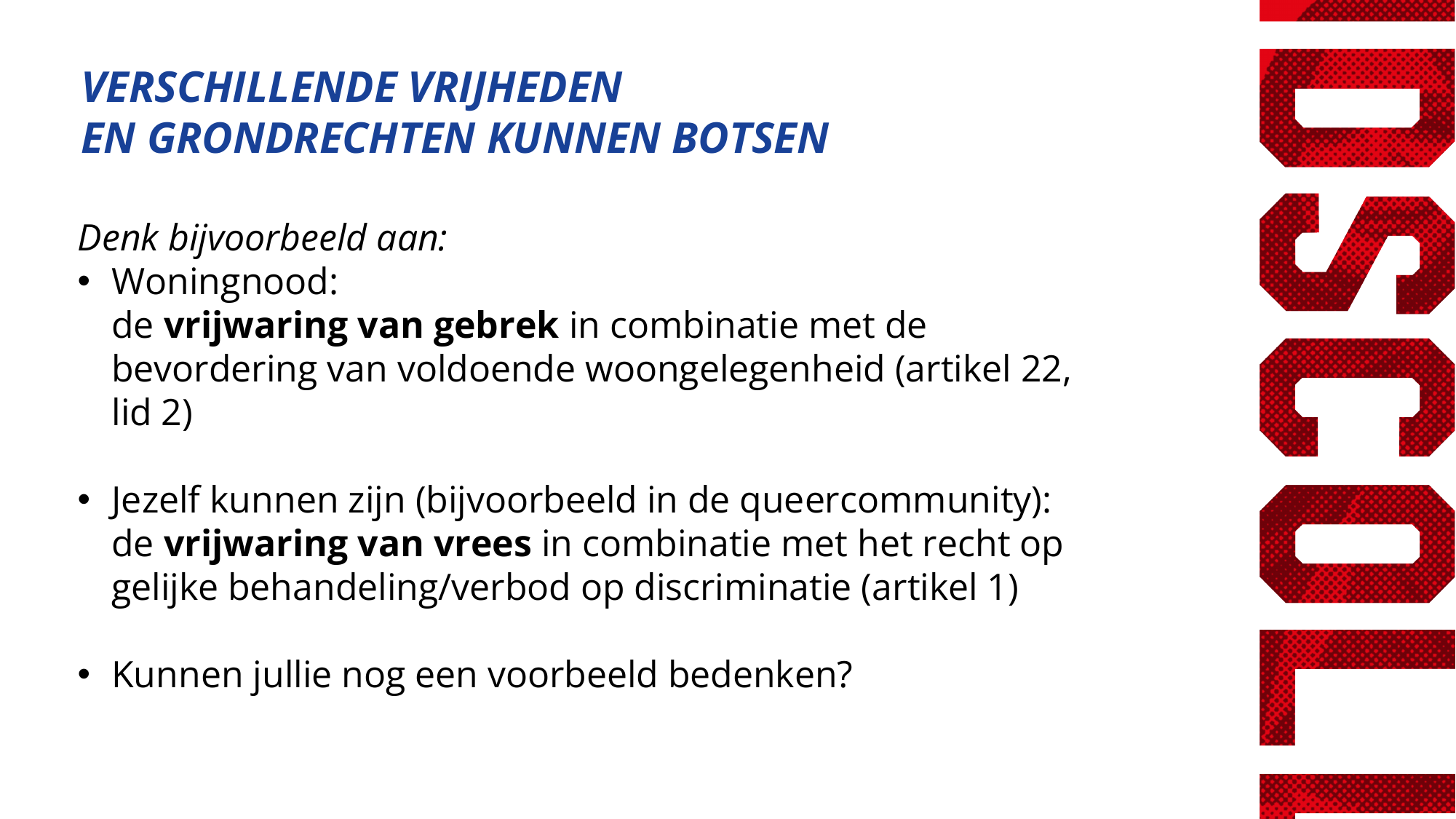

VERSCHILLENDE VRIJHEDEN
EN GRONDRECHTEN KUNNEN BOTSEN
Denk bijvoorbeeld aan:
Woningnood:
de vrijwaring van gebrek in combinatie met de bevordering van voldoende woongelegenheid (artikel 22, lid 2)

Jezelf kunnen zijn (bijvoorbeeld in de queercommunity):
de vrijwaring van vrees in combinatie met het recht op gelijke behandeling/verbod op discriminatie (artikel 1)

Kunnen jullie nog een voorbeeld bedenken?